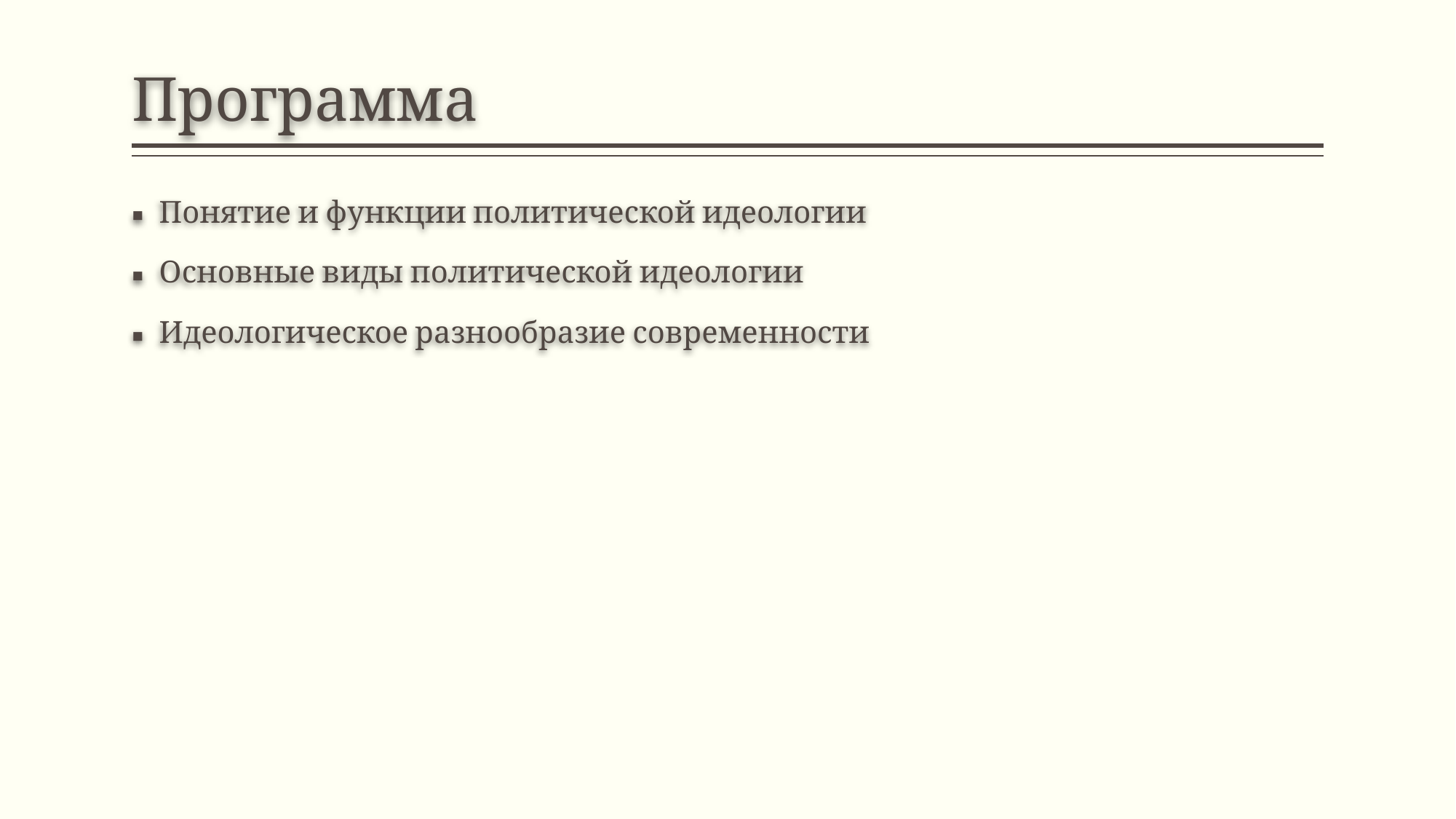

# Программа
Понятие и функции политической идеологии
Основные виды политической идеологии
Идеологическое разнообразие современности